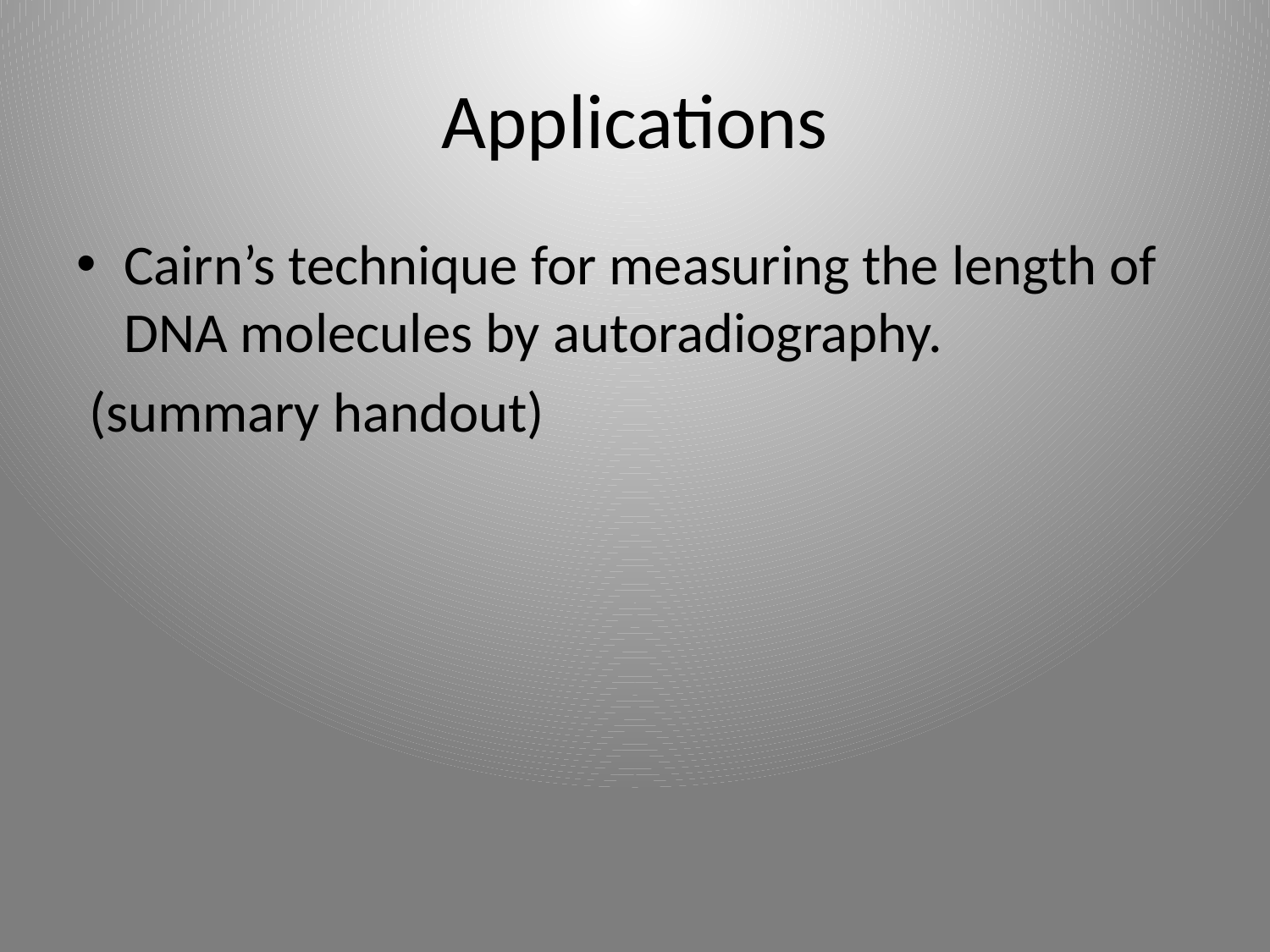

# Applications
Cairn’s technique for measuring the length of DNA molecules by autoradiography.
 (summary handout)